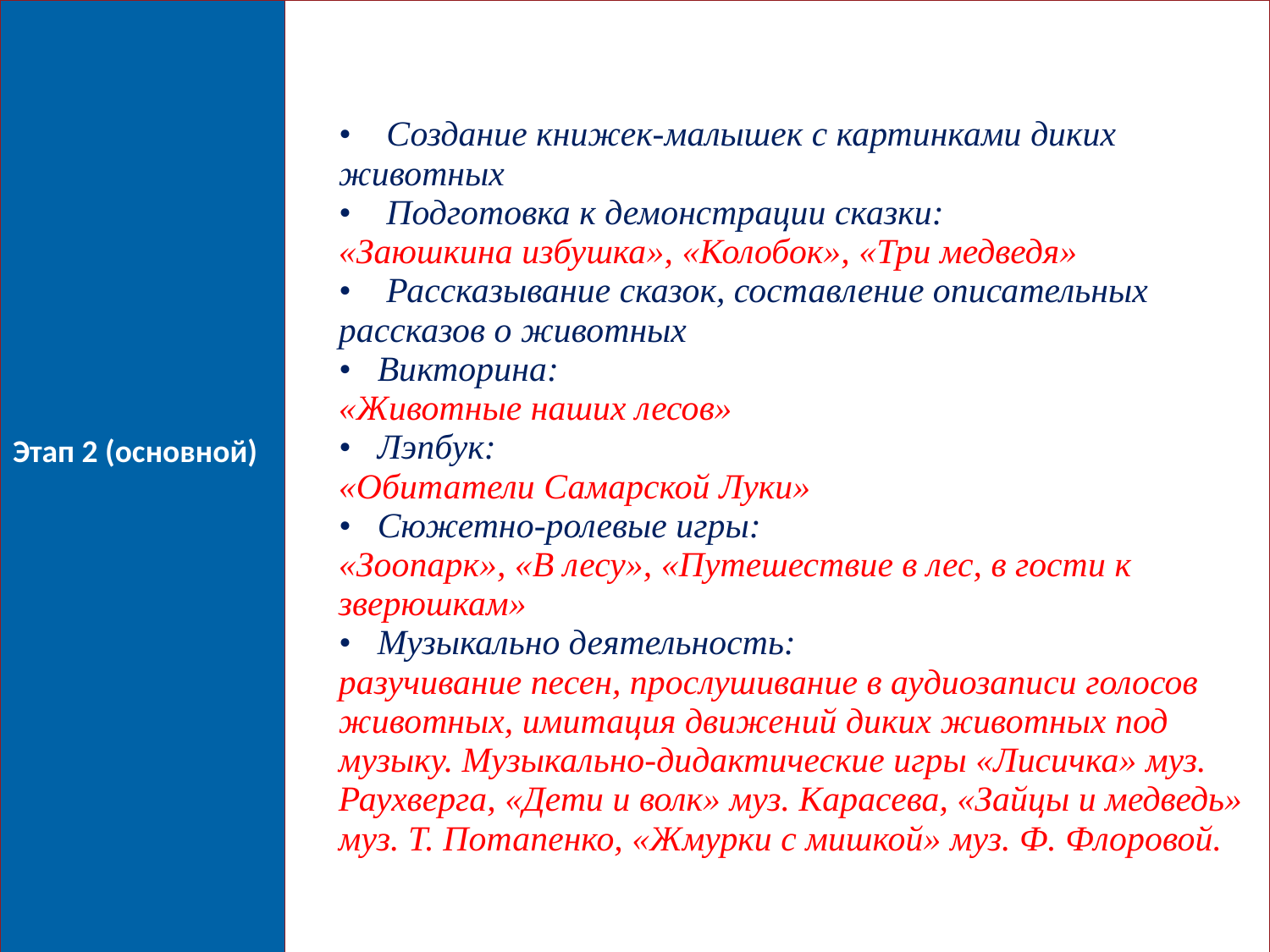

| Этап 2 (основной) | • Создание книжек-малышек с картинками диких животных • Подготовка к демонстрации сказки: «Заюшкина избушка», «Колобок», «Три медведя» • Рассказывание сказок, составление описательных рассказов о животных • Викторина: «Животные наших лесов» • Лэпбук: «Обитатели Самарской Луки» • Сюжетно-ролевые игры: «Зоопарк», «В лесу», «Путешествие в лес, в гости к зверюшкам» • Музыкально деятельность: разучивание песен, прослушивание в аудиозаписи голосов животных, имитация движений диких животных под музыку. Музыкально-дидактические игры «Лисичка» муз. Раухверга, «Дети и волк» муз. Карасева, «Зайцы и медведь» муз. Т. Потапенко, «Жмурки с мишкой» муз. Ф. Флоровой. |
| --- | --- |
9